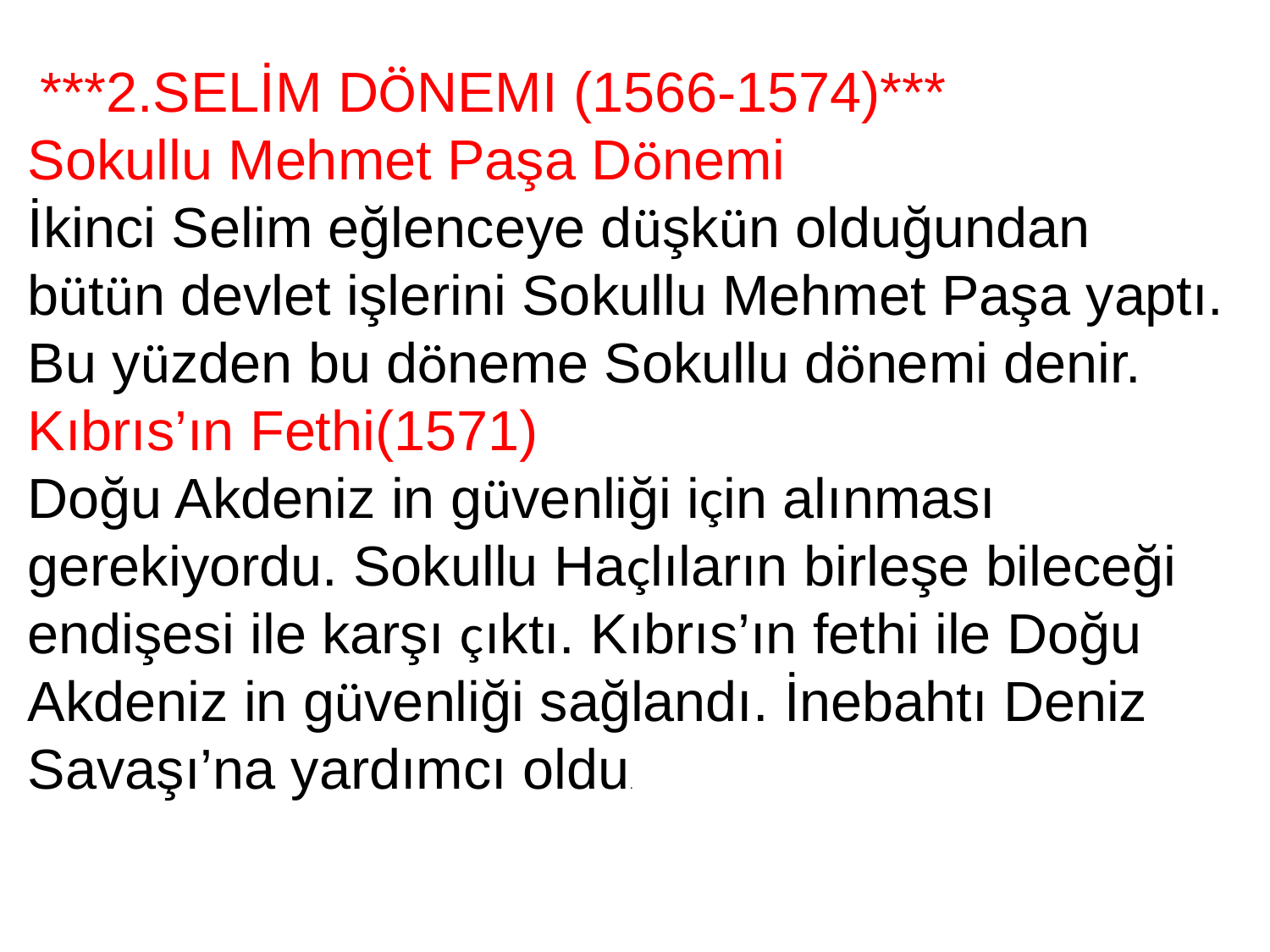

***2.SELİM DÖNEMI (1566-1574)***
Sokullu Mehmet Paşa Dönemi
İkinci Selim eğlenceye düşkün olduğundan bütün devlet işlerini Sokullu Mehmet Paşa yaptı. Bu yüzden bu döneme Sokullu dönemi denir.
Kıbrıs’ın Fethi(1571)
Doğu Akdeniz in güvenliği için alınması gerekiyordu. Sokullu Haçlıların birleşe bileceği endişesi ile karşı çıktı. Kıbrıs’ın fethi ile Doğu Akdeniz in güvenliği sağlandı. İnebahtı Deniz Savaşı’na yardımcı oldu.